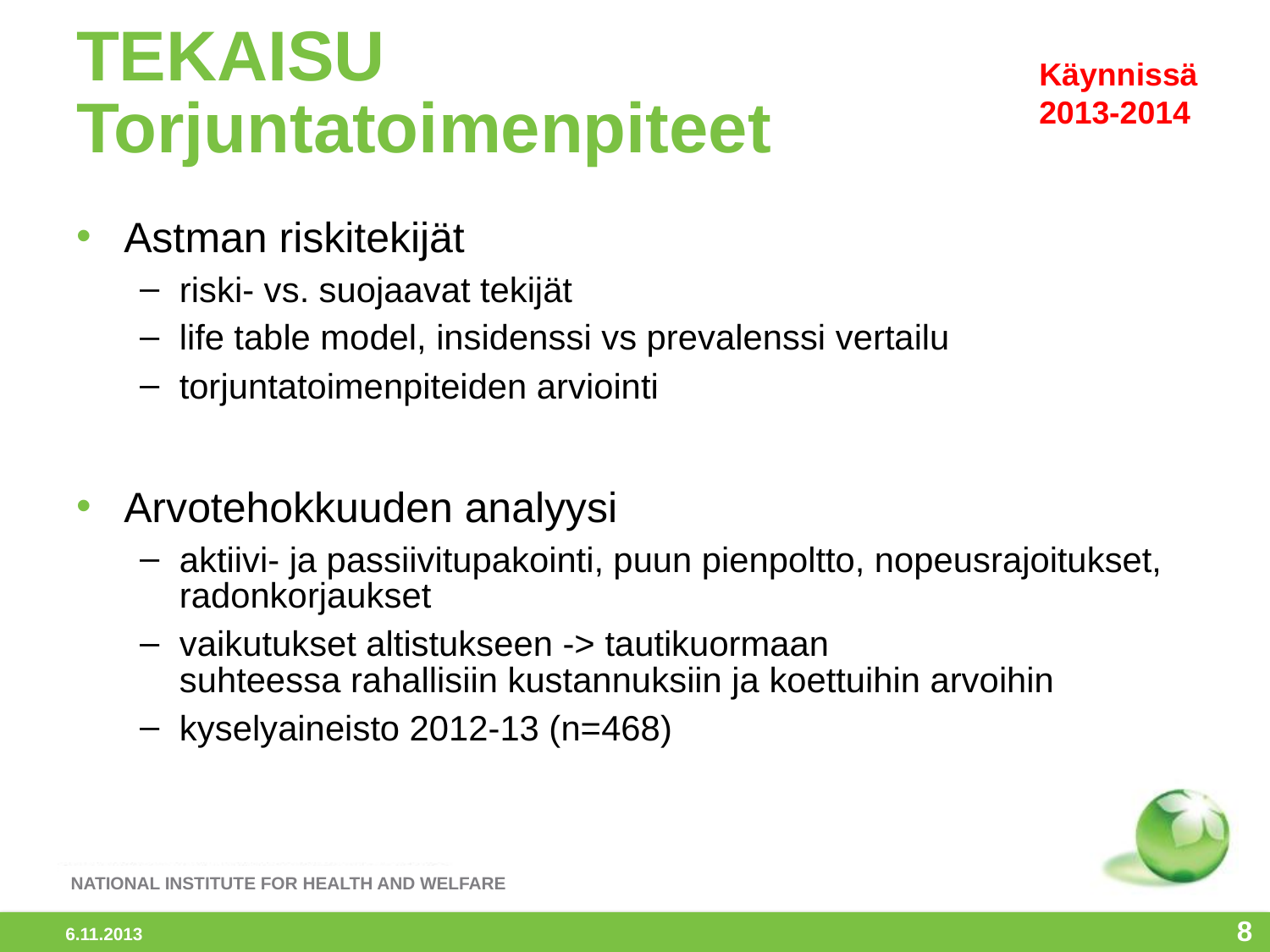

# TEKAISU Torjuntatoimenpiteet
Käynnissä
2013-2014
Astman riskitekijät
riski- vs. suojaavat tekijät
life table model, insidenssi vs prevalenssi vertailu
torjuntatoimenpiteiden arviointi

Arvotehokkuuden analyysi
aktiivi- ja passiivitupakointi, puun pienpoltto, nopeusrajoitukset, radonkorjaukset
vaikutukset altistukseen -> tautikuormaan
suhteessa rahallisiin kustannuksiin ja koettuihin arvoihin
kyselyaineisto 2012-13 (n=468)
8
6.11.2013